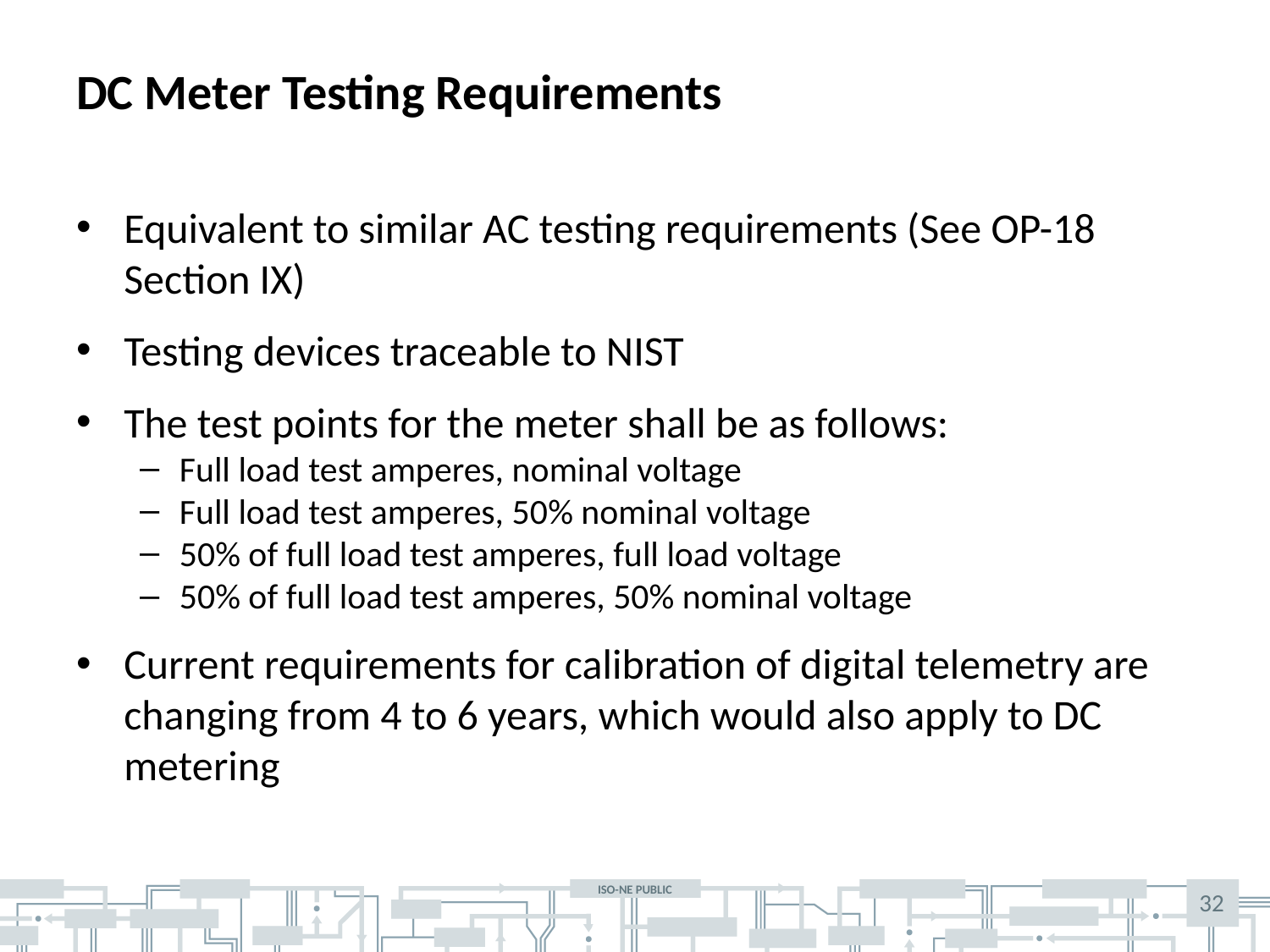

# DC Meter Testing Requirements
Equivalent to similar AC testing requirements (See OP-18 Section IX)
Testing devices traceable to NIST
The test points for the meter shall be as follows:
Full load test amperes, nominal voltage
Full load test amperes, 50% nominal voltage
50% of full load test amperes, full load voltage
50% of full load test amperes, 50% nominal voltage
Current requirements for calibration of digital telemetry are changing from 4 to 6 years, which would also apply to DC metering

32